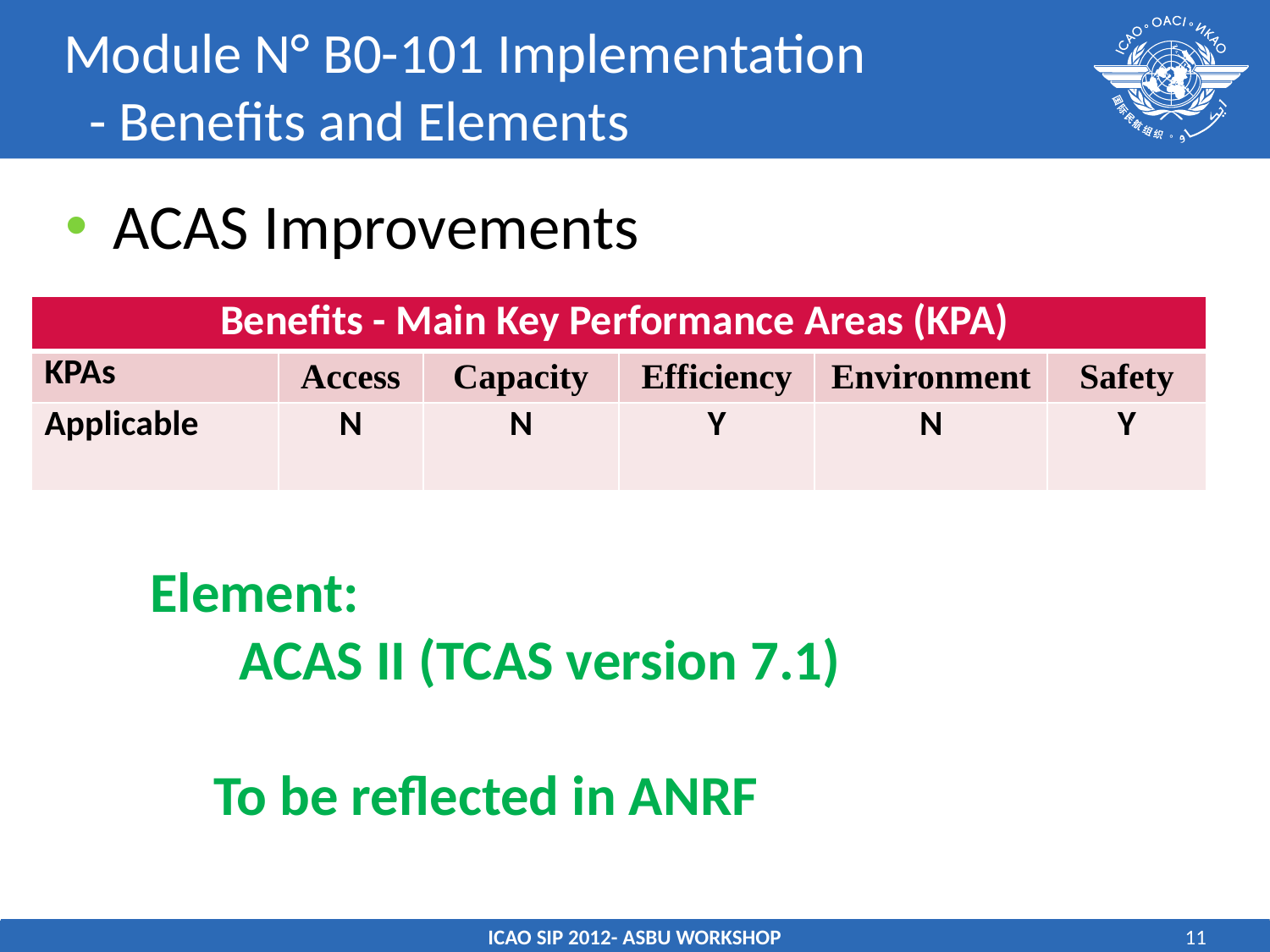

# Module N° B0-101 Implementation                   - Benefits and Elements
ACAS Improvements
| Benefits - Main Key Performance Areas (KPA) |  |  |  |  |  |
| --- | --- | --- | --- | --- | --- |
| KPAs | Access | Capacity | Efficiency | Environment | Safety |
| Applicable | N | N | Y | N | Y |
Element:
  ACAS II (TCAS version 7.1)

To be reflected in ANRF
ICAO SIP 2012- ASBU WORKSHOP
11